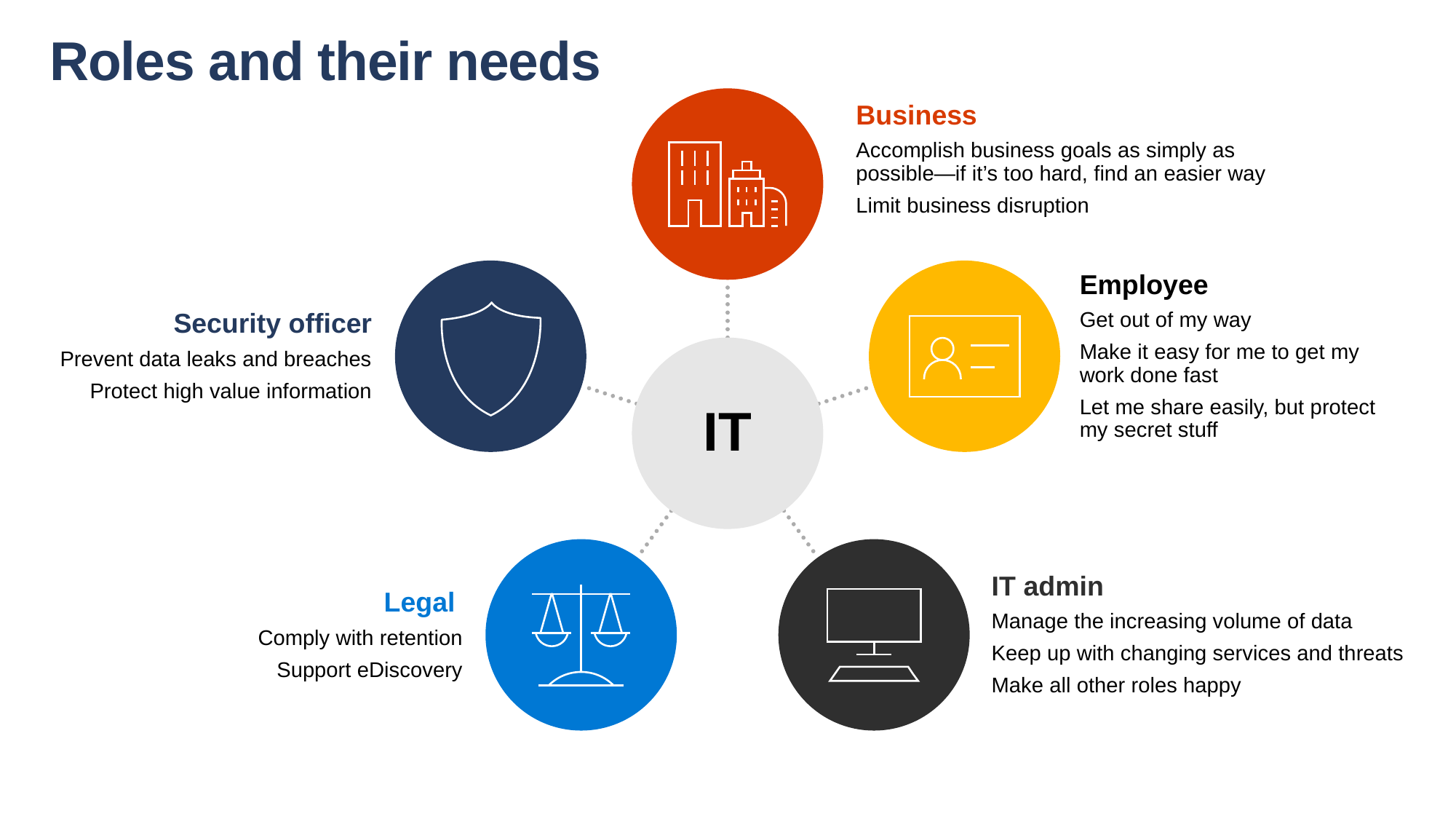

# Roles and their needs

IT

Business
Accomplish business goals as simply as possible—if it’s too hard, find an easier way
Limit business disruption

Security officer
Prevent data leaks and breaches
Protect high value information
Employee
Get out of my way
Make it easy for me to get my work done fast
Let me share easily, but protect my secret stuff

IT admin
Manage the increasing volume of data
Keep up with changing services and threats
Make all other roles happy
Legal
Comply with retention
Support eDiscovery